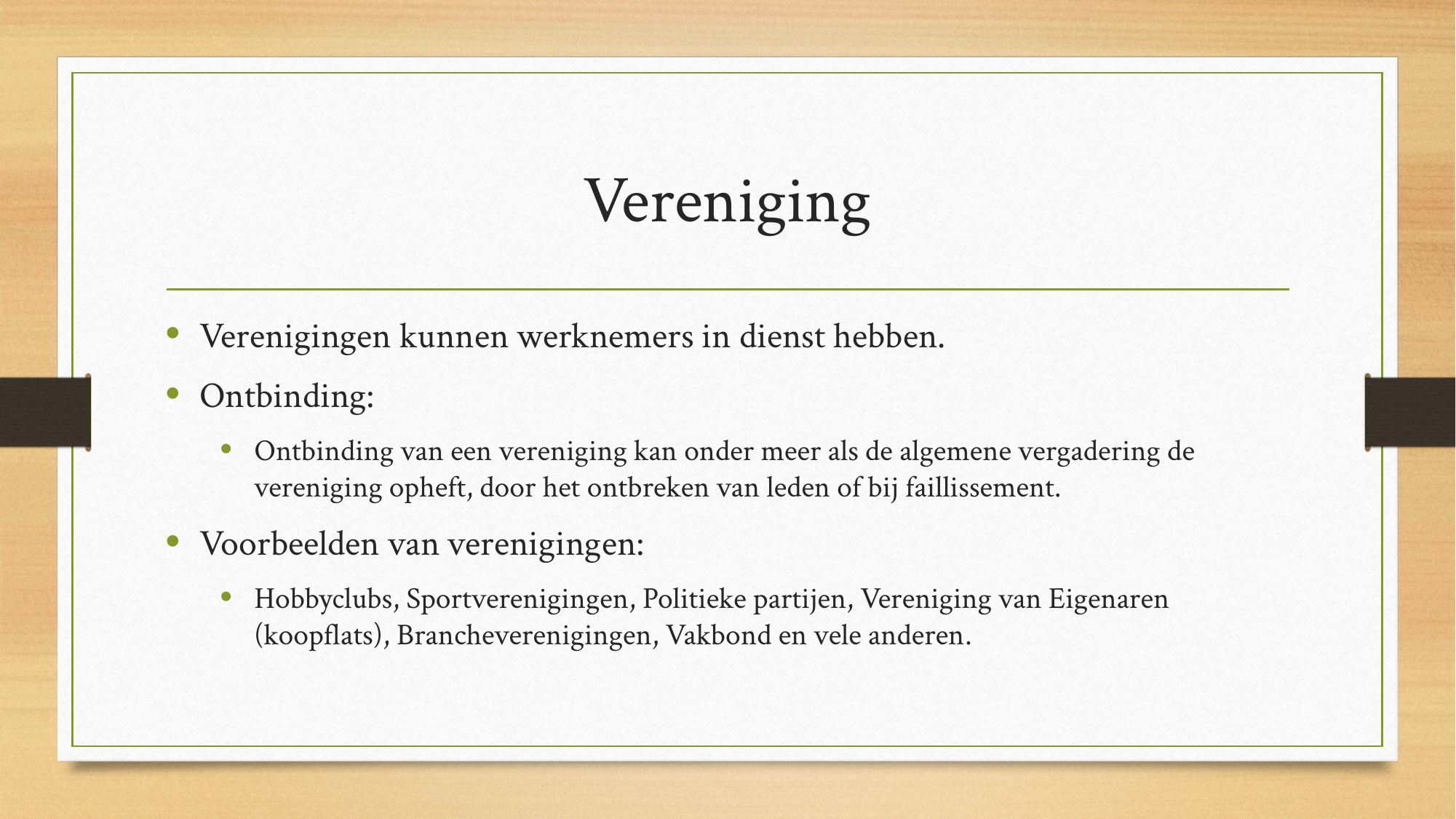

# Vereniging
Verenigingen kunnen werknemers in dienst hebben.
Ontbinding:
Ontbinding van een vereniging kan onder meer als de algemene vergadering de vereniging opheft, door het ontbreken van leden of bij faillissement.
Voorbeelden van verenigingen:
Hobbyclubs, Sportverenigingen, Politieke partijen, Vereniging van Eigenaren (koopflats), Brancheverenigingen, Vakbond en vele anderen.